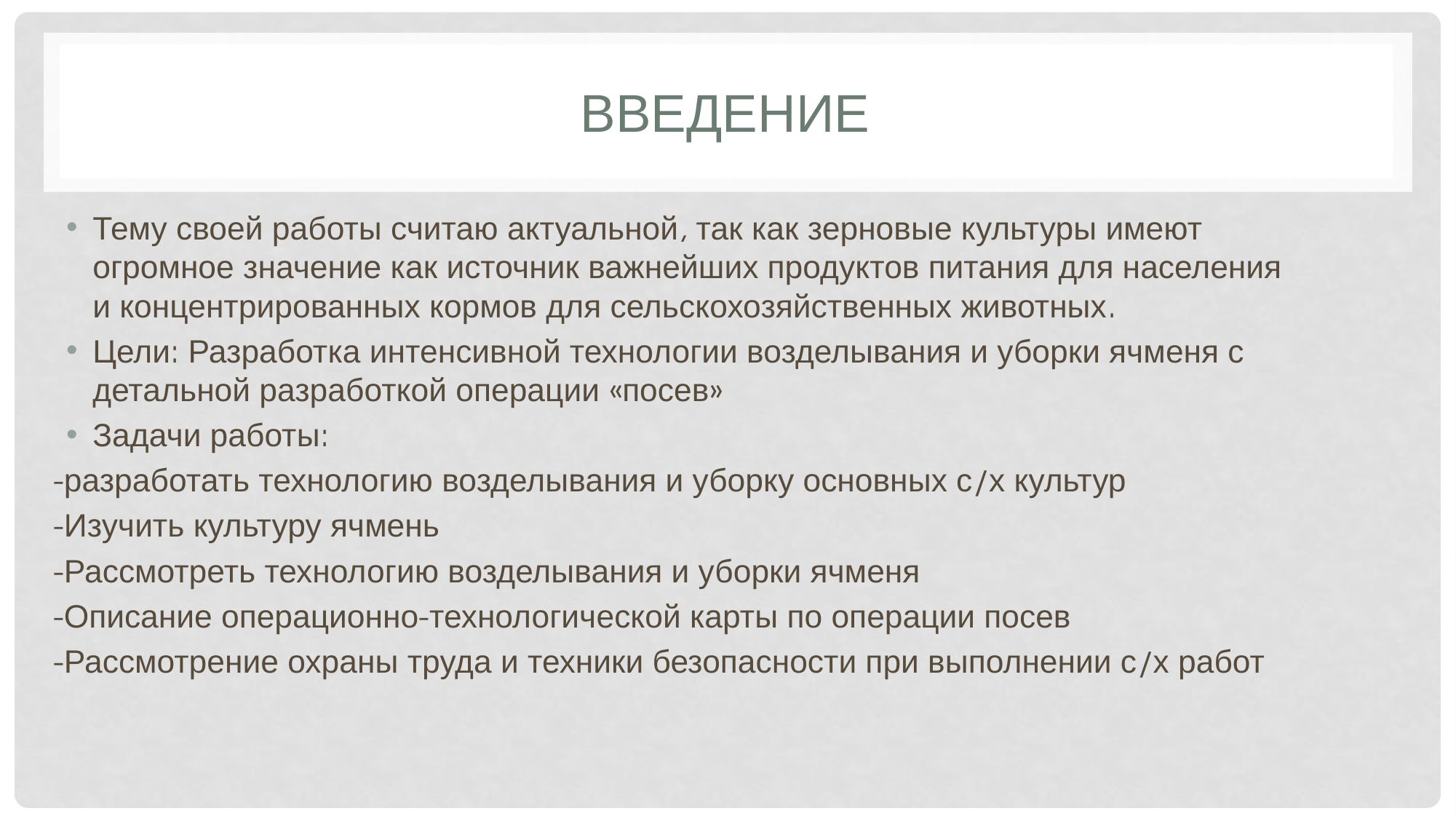

# Введение
Тему своей работы считаю актуальной, так как зерновые культуры имеют огромное значение как источник важнейших продуктов питания для населения и концентрированных кормов для сельскохозяйственных животных.
Цели: Разработка интенсивной технологии возделывания и уборки ячменя с детальной разработкой операции «посев»
Задачи работы:
-разработать технологию возделывания и уборку основных с/х культур
-Изучить культуру ячмень
-Рассмотреть технологию возделывания и уборки ячменя
-Описание операционно-технологической карты по операции посев
-Рассмотрение охраны труда и техники безопасности при выполнении с/х работ